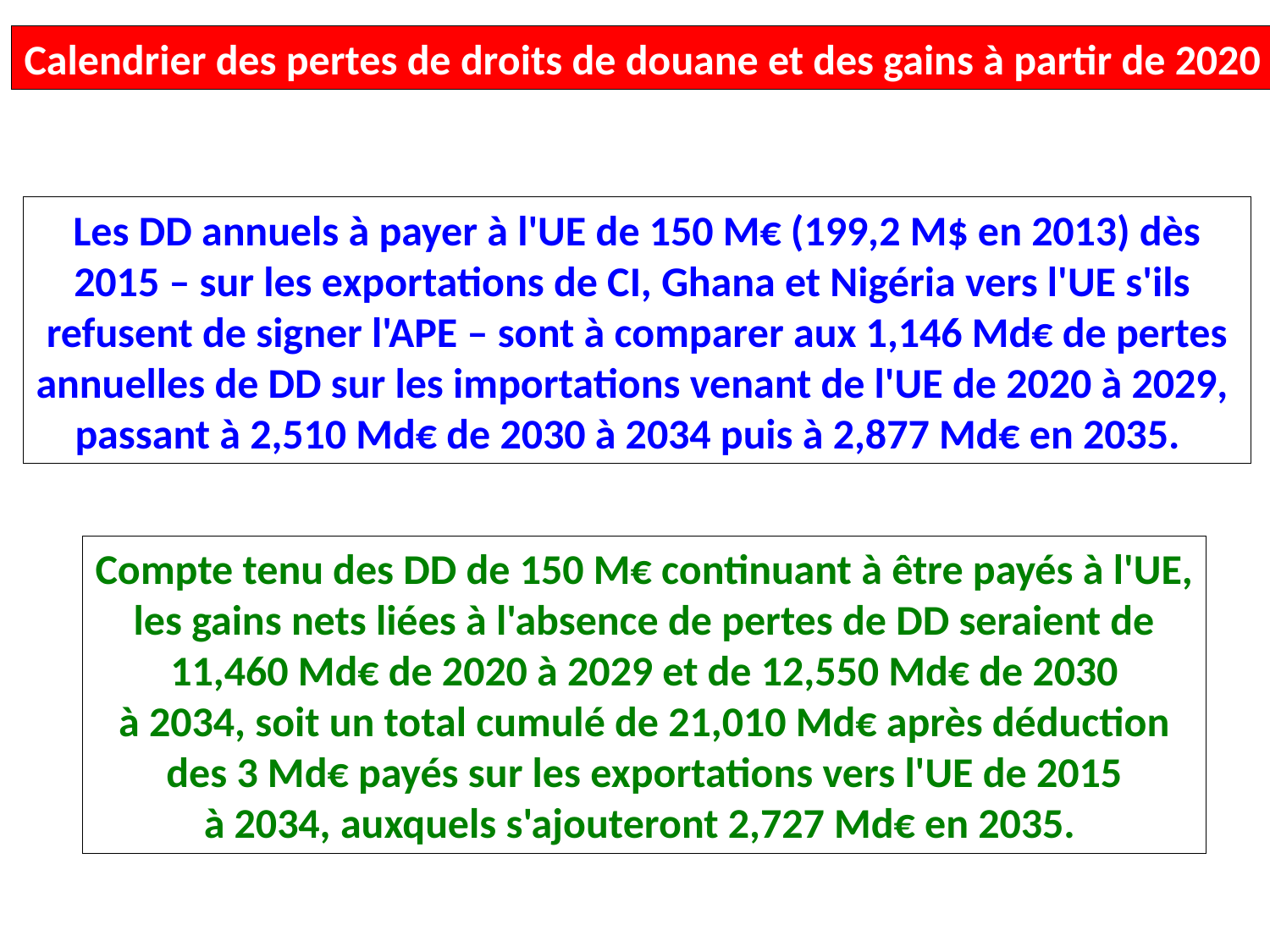

Calendrier des pertes de droits de douane et des gains à partir de 2020
Les DD annuels à payer à l'UE de 150 M€ (199,2 M$ en 2013) dès
2015 – sur les exportations de CI, Ghana et Nigéria vers l'UE s'ils
refusent de signer l'APE – sont à comparer aux 1,146 Md€ de pertes
annuelles de DD sur les importations venant de l'UE de 2020 à 2029,
passant à 2,510 Md€ de 2030 à 2034 puis à 2,877 Md€ en 2035.
Compte tenu des DD de 150 M€ continuant à être payés à l'UE,
 les gains nets liées à l'absence de pertes de DD seraient de
11,460 Md€ de 2020 à 2029 et de 12,550 Md€ de 2030
à 2034, soit un total cumulé de 21,010 Md€ après déduction
des 3 Md€ payés sur les exportations vers l'UE de 2015
à 2034, auxquels s'ajouteront 2,727 Md€ en 2035.